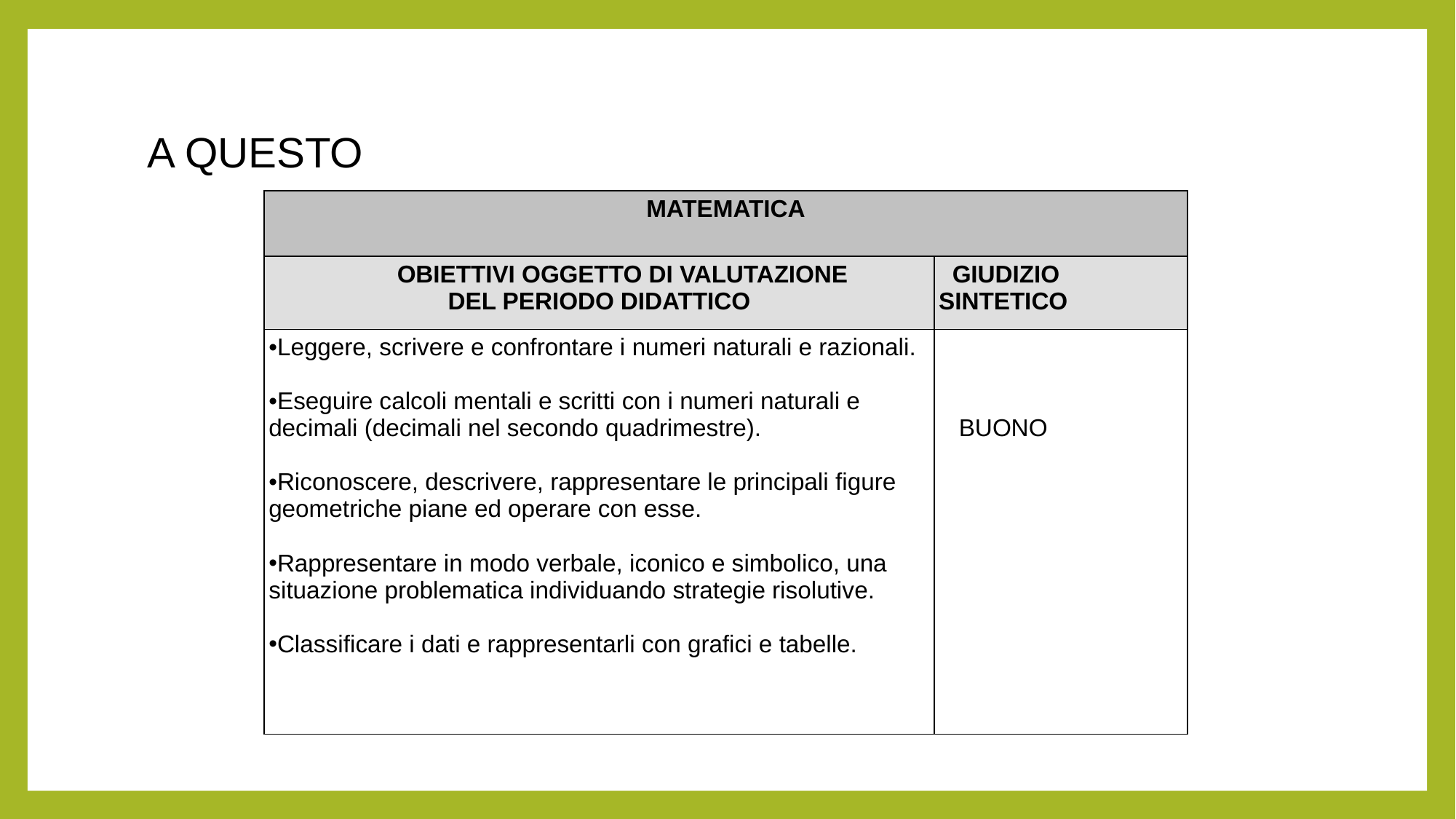

# A QUESTO
| MATEMATICA |  |
| --- | --- |
| OBIETTIVI OGGETTO DI VALUTAZIONE DEL PERIODO DIDATTICO | GIUDIZIO SINTETICO |
| Leggere, scrivere e confrontare i numeri naturali e razionali. Eseguire calcoli mentali e scritti con i numeri naturali e decimali (decimali nel secondo quadrimestre). Riconoscere, descrivere, rappresentare le principali figure geometriche piane ed operare con esse. Rappresentare in modo verbale, iconico e simbolico, una situazione problematica individuando strategie risolutive. Classificare i dati e rappresentarli con grafici e tabelle. | BUONO |